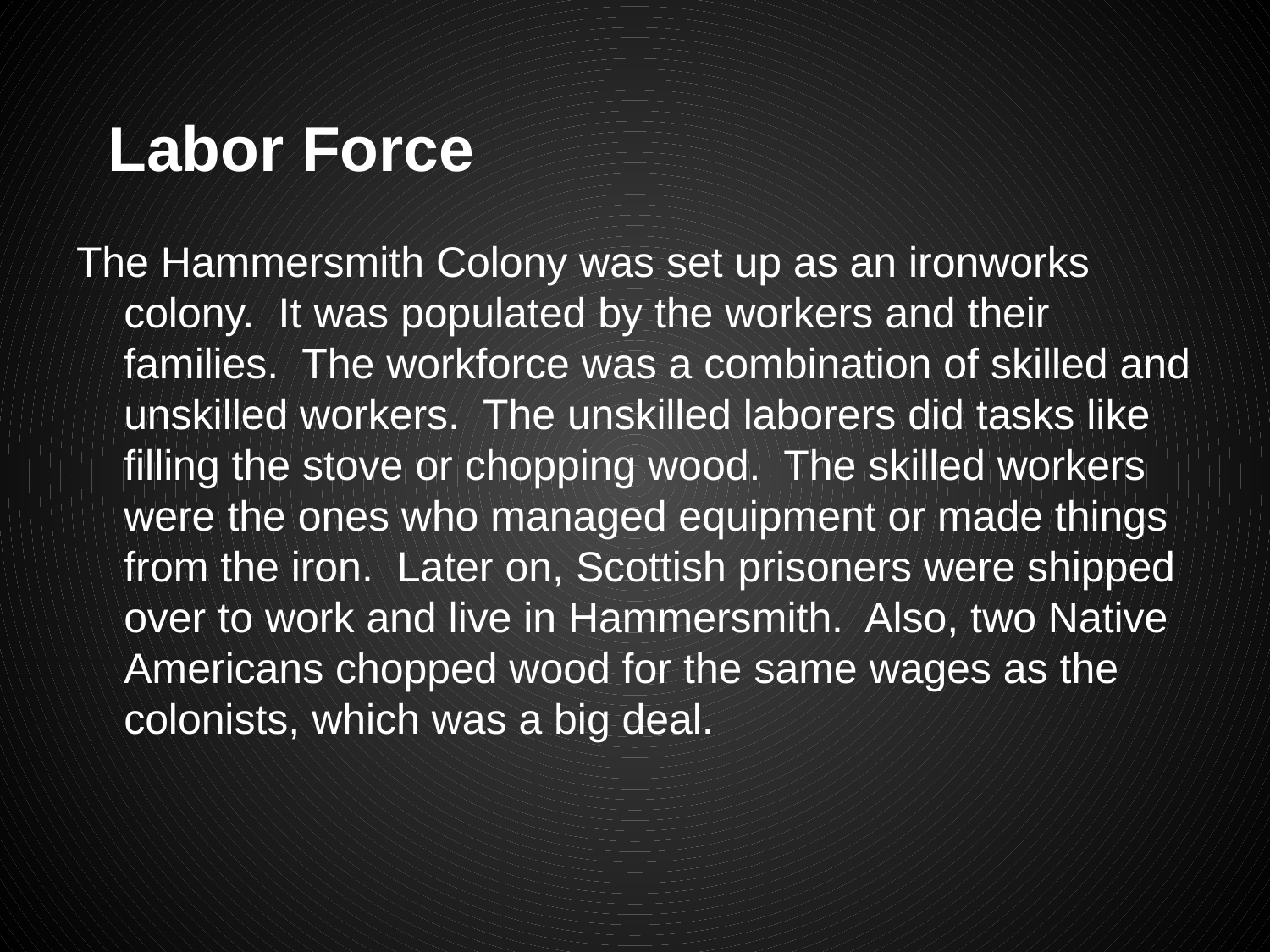

# Labor Force
The Hammersmith Colony was set up as an ironworks colony.  It was populated by the workers and their families.  The workforce was a combination of skilled and unskilled workers.  The unskilled laborers did tasks like filling the stove or chopping wood.  The skilled workers were the ones who managed equipment or made things from the iron.  Later on, Scottish prisoners were shipped over to work and live in Hammersmith.  Also, two Native Americans chopped wood for the same wages as the colonists, which was a big deal.